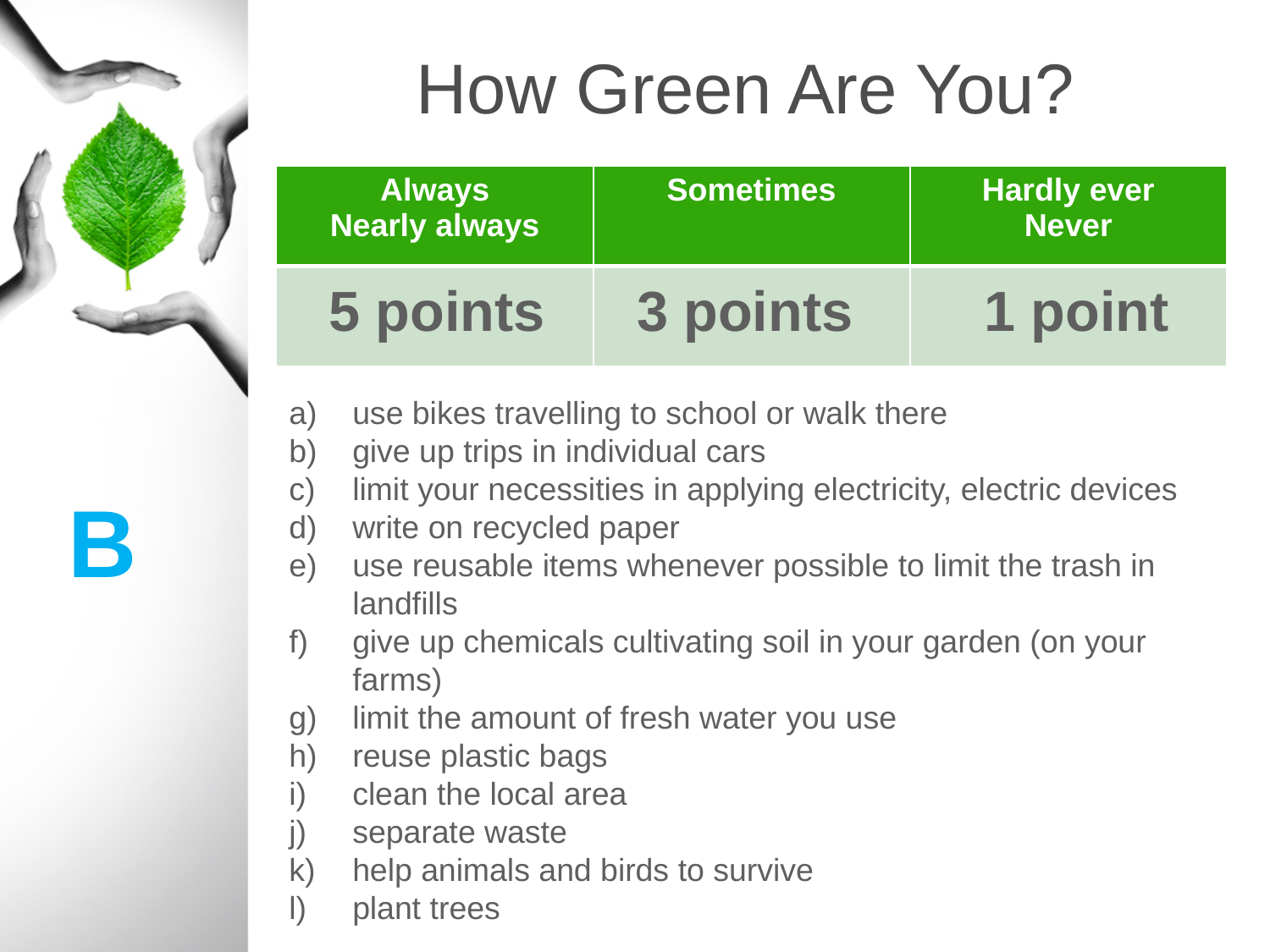

# How Green Are You?
| Always Nearly always | Sometimes | Hardly ever Never |
| --- | --- | --- |
|  |  |  |
5 points
3 points
1 point
use bikes travelling to school or walk there
give up trips in individual cars
limit your necessities in applying electricity, electric devices
write on recycled paper
use reusable items whenever possible to limit the trash in landfills
give up chemicals cultivating soil in your garden (on your farms)
limit the amount of fresh water you use
reuse plastic bags
clean the local area
separate waste
help animals and birds to survive
plant trees
B